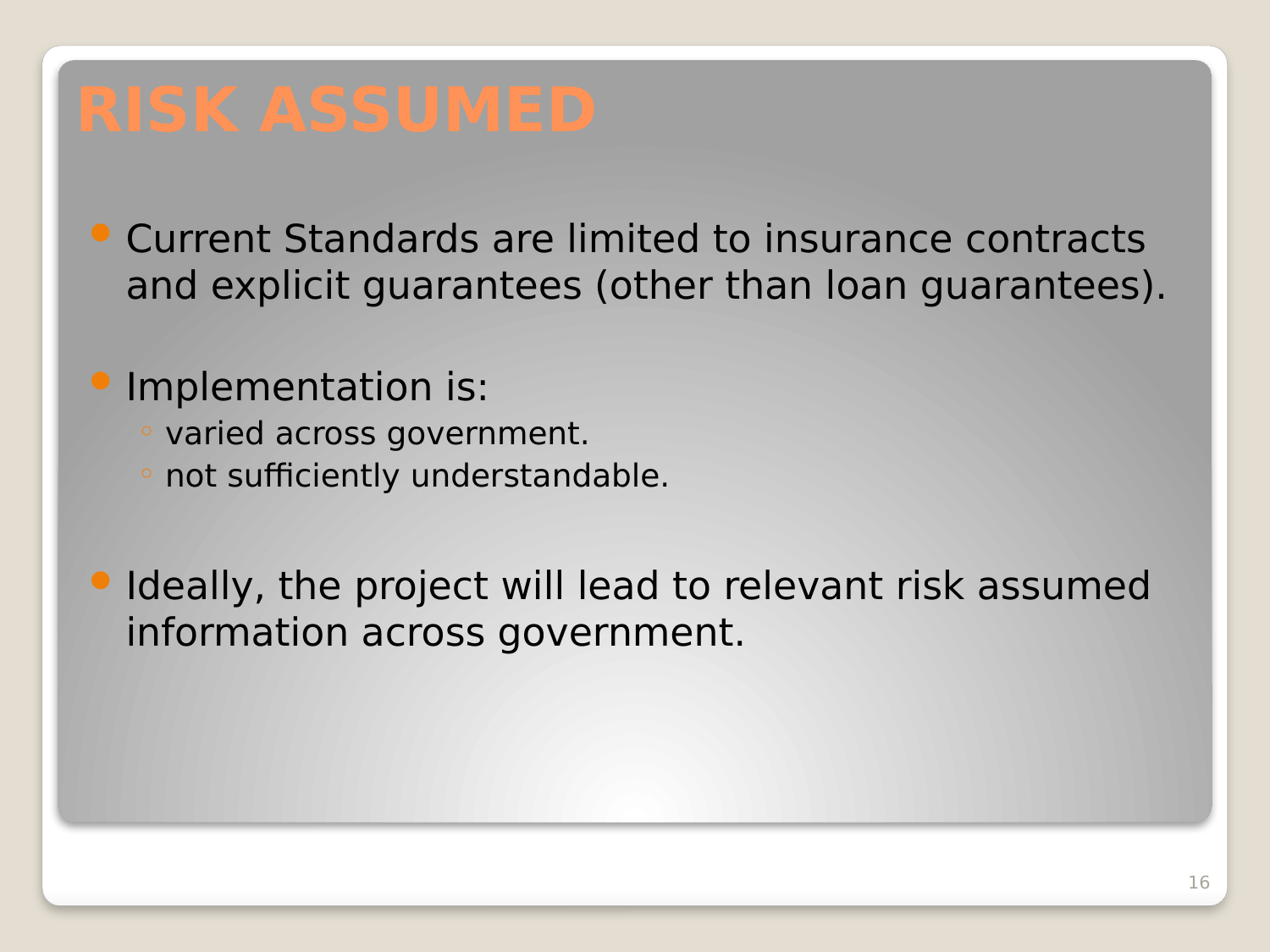

# RISK ASSUMED
Current Standards are limited to insurance contracts and explicit guarantees (other than loan guarantees).

Implementation is:
varied across government.
not sufficiently understandable.

Ideally, the project will lead to relevant risk assumed information across government.

16